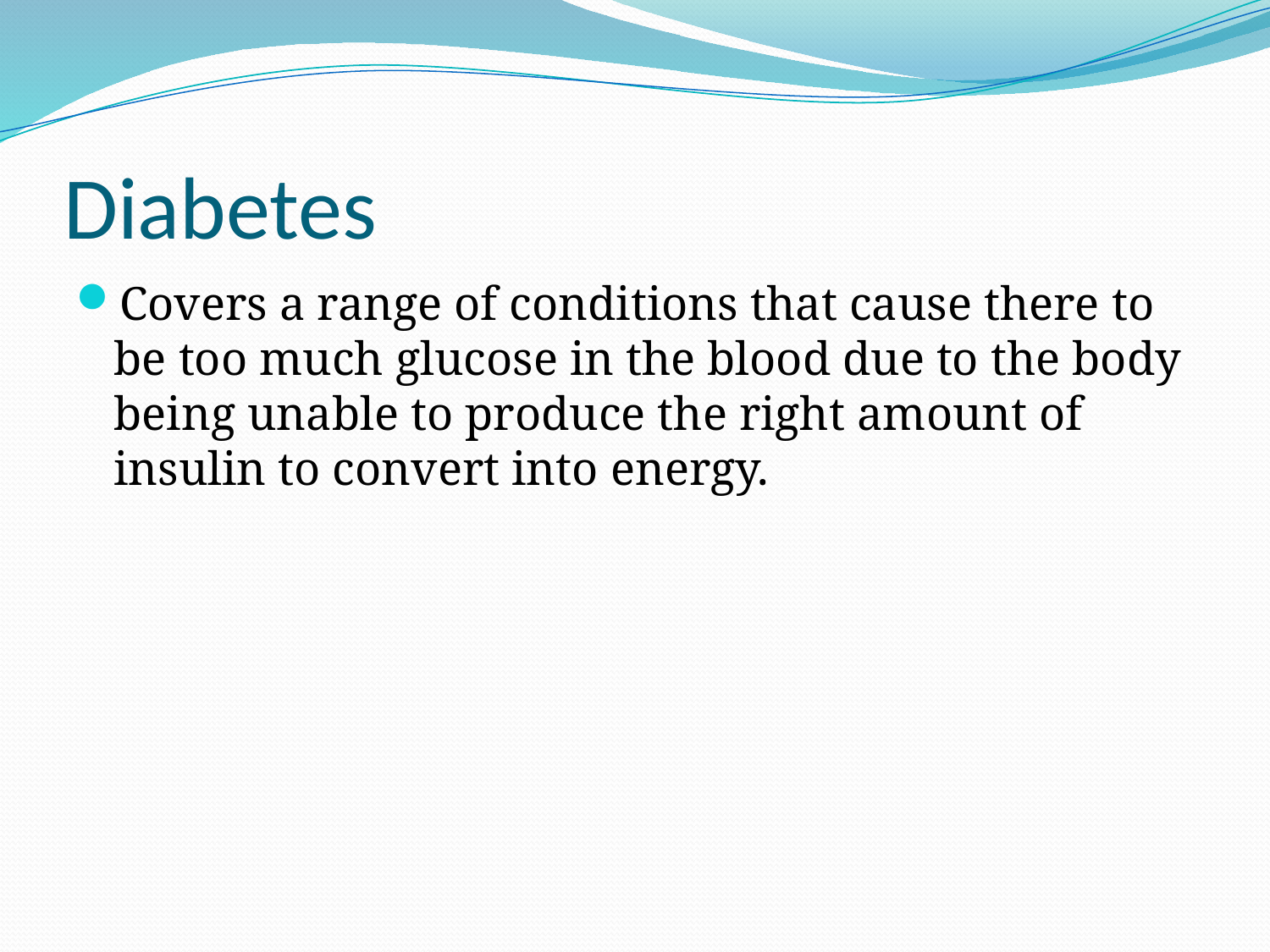

# Diabetes
Covers a range of conditions that cause there to be too much glucose in the blood due to the body being unable to produce the right amount of insulin to convert into energy.